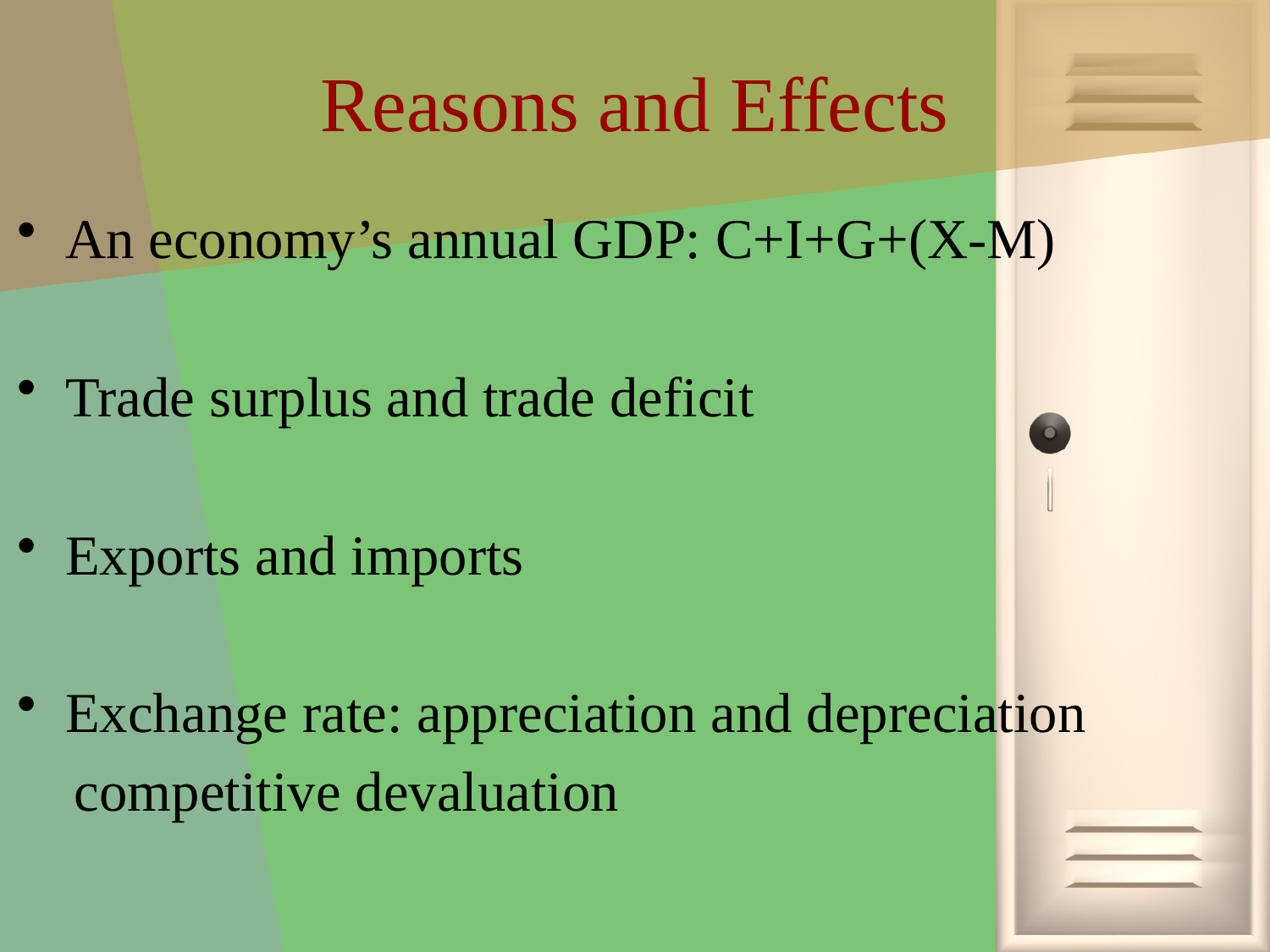

# Reasons and Effects
An economy’s annual GDP: C+I+G+(X-M)

Trade surplus and trade deficit

Exports and imports

Exchange rate: appreciation and depreciation
    competitive devaluation